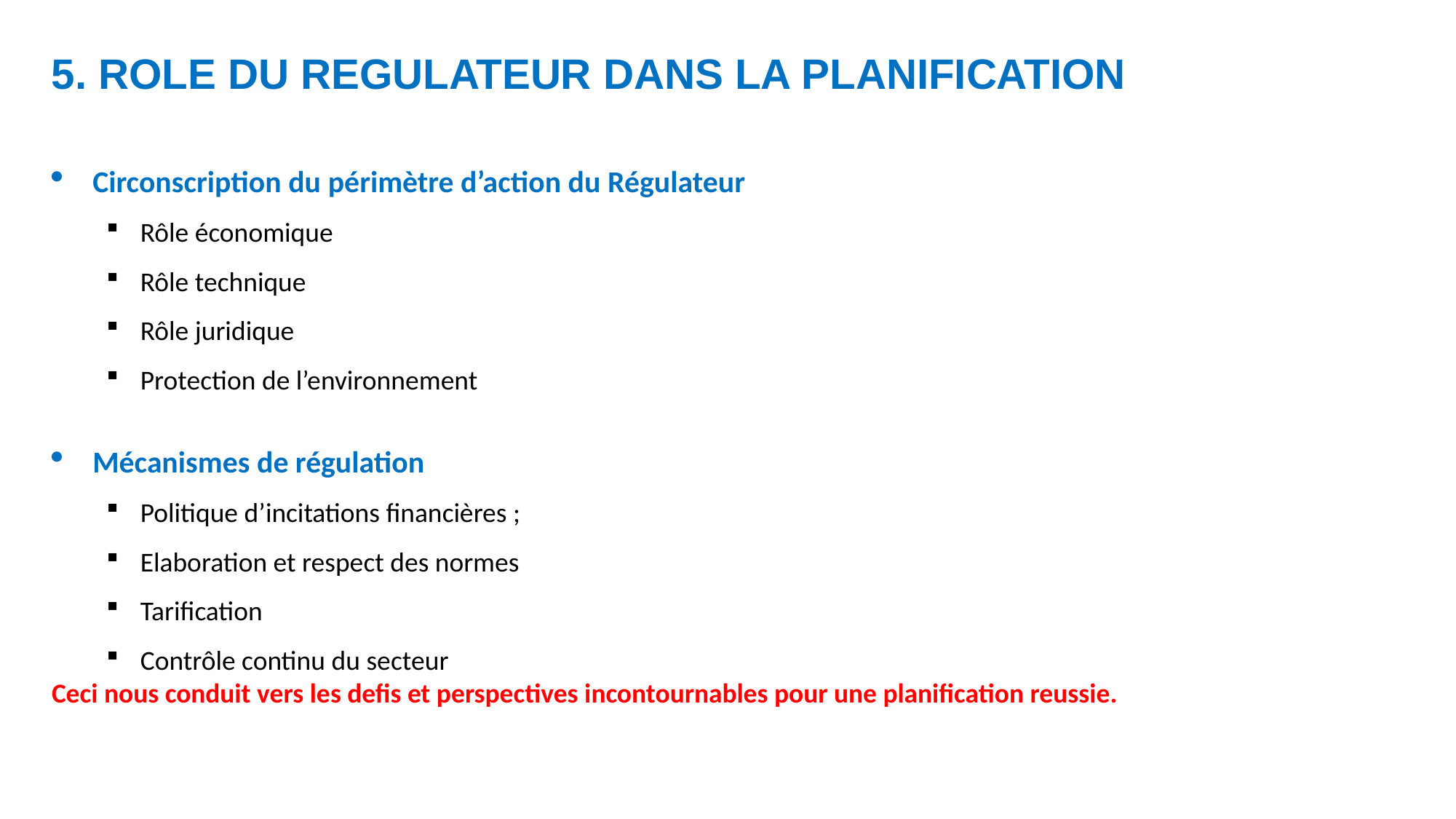

5. ROLE DU REGULATEUR DANS LA PLANIFICATION
Circonscription du périmètre d’action du Régulateur
Rôle économique
Rôle technique
Rôle juridique
Protection de l’environnement

Mécanismes de régulation
Politique d’incitations financières ;
Elaboration et respect des normes
Tarification
Contrôle continu du secteur
Ceci nous conduit vers les defis et perspectives incontournables pour une planification reussie.